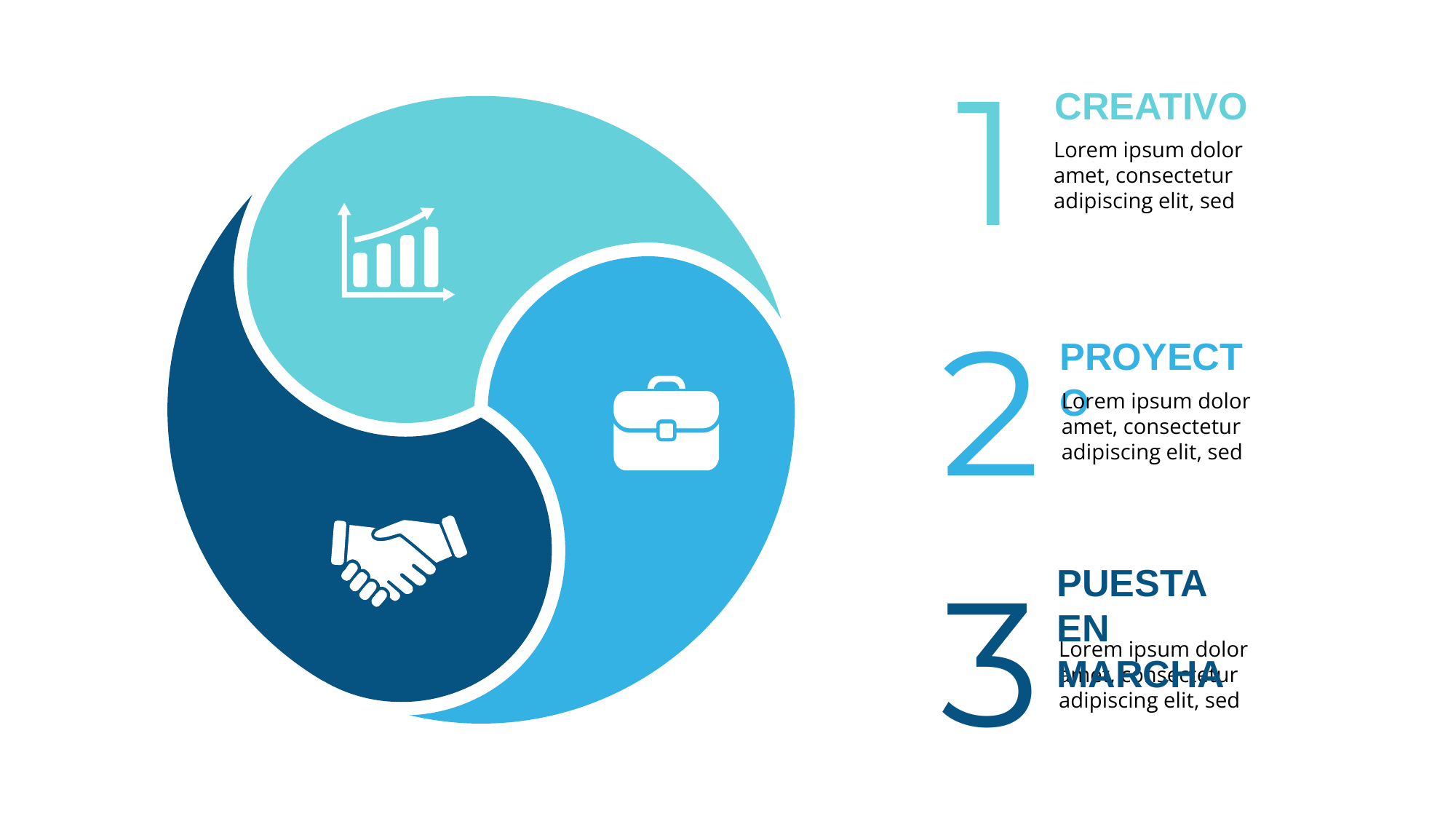

1
CREATIVO

Lorem ipsum dolor
amet, consectetur adipiscing elit, sed

2
PROYECTO

Lorem ipsum dolor
amet, consectetur adipiscing elit, sed

3
PUESTA EN MARCHA
Lorem ipsum dolor
amet, consectetur adipiscing elit, sed